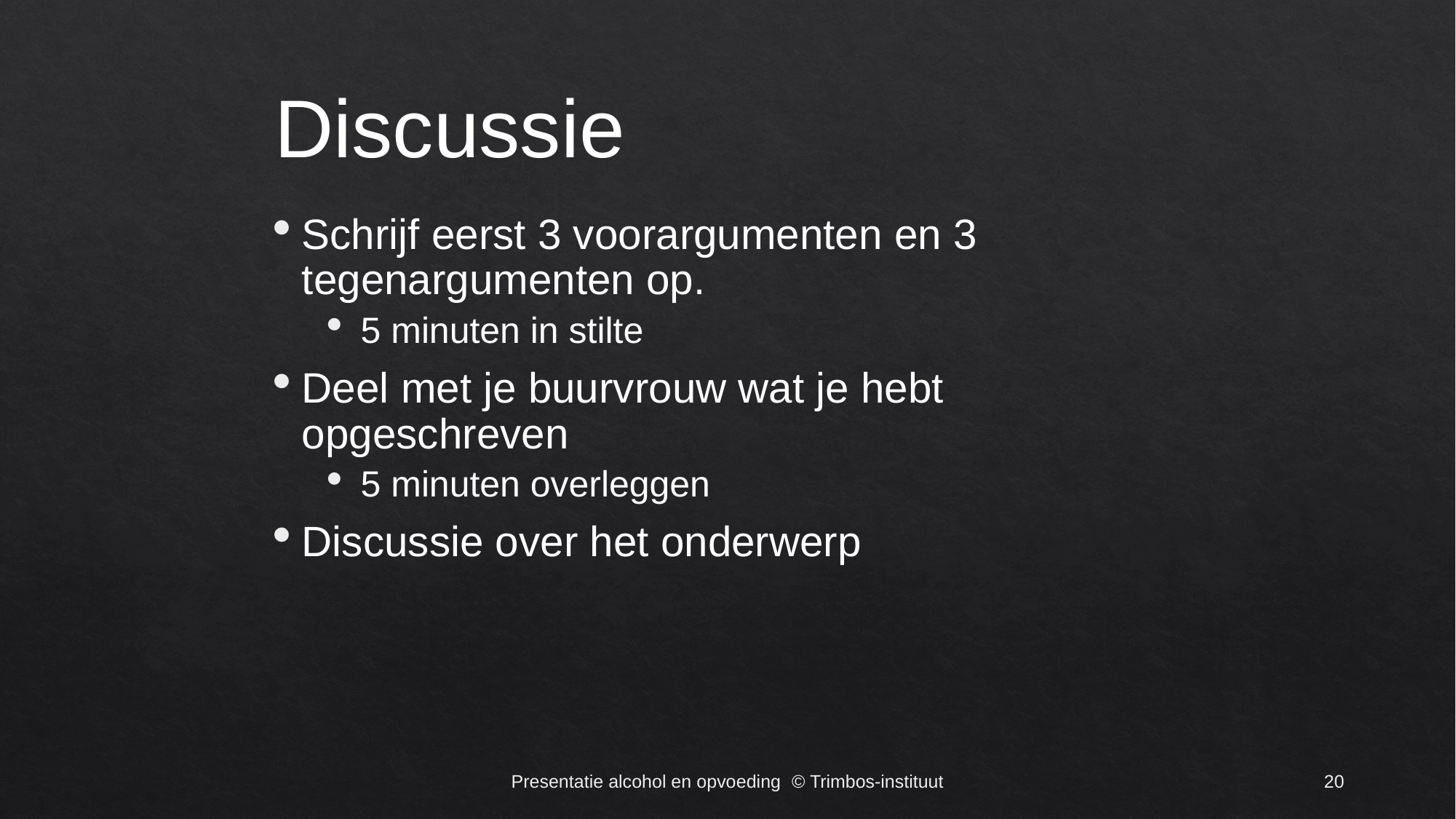

# Discussie
Schrijf eerst 3 voorargumenten en 3 tegenargumenten op.
5 minuten in stilte
Deel met je buurvrouw wat je hebt opgeschreven
5 minuten overleggen
Discussie over het onderwerp
Presentatie alcohol en opvoeding  © Trimbos-instituut
20